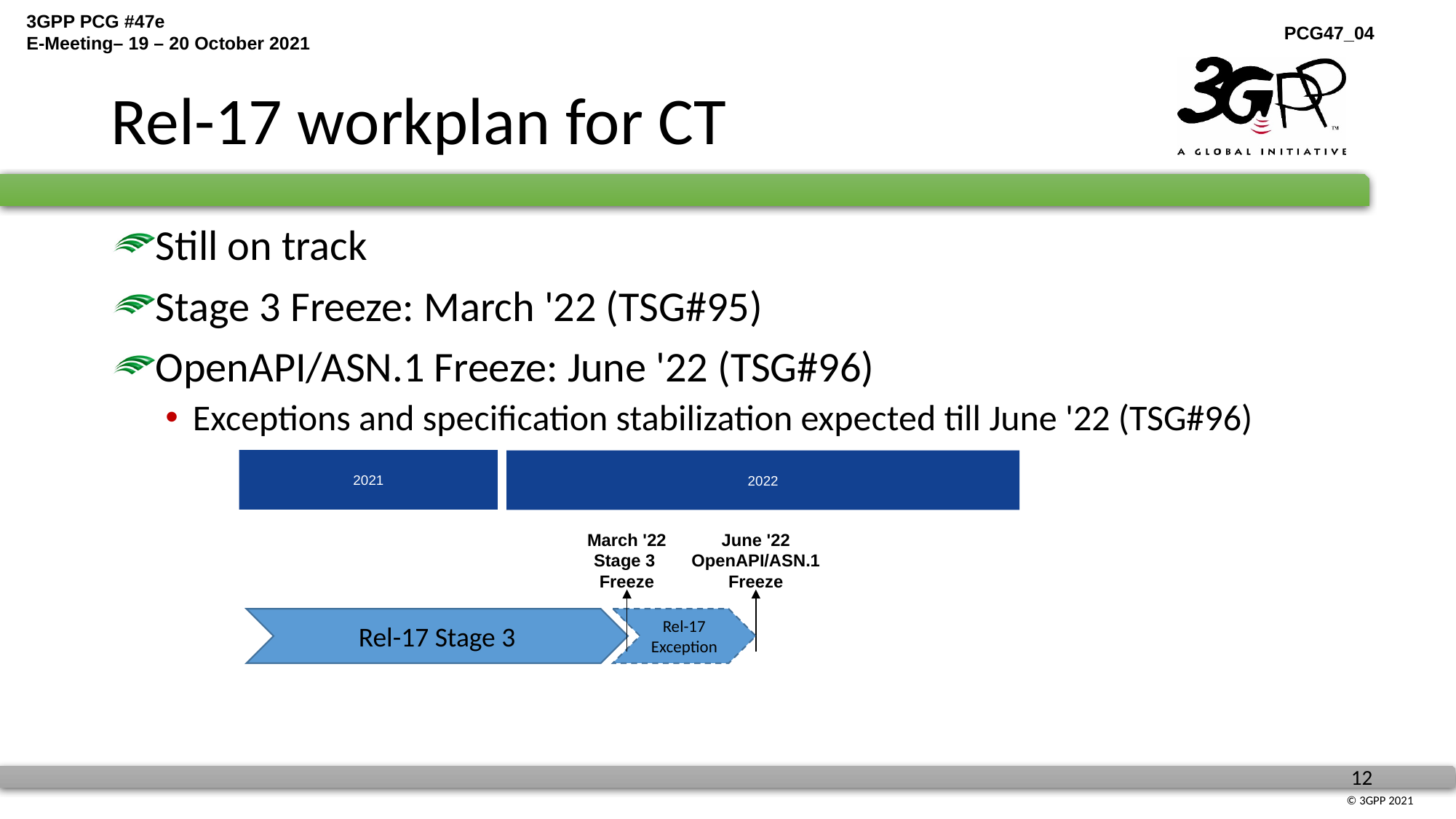

# Rel-17 workplan for CT
Still on track
Stage 3 Freeze: March '22 (TSG#95)
OpenAPI/ASN.1 Freeze: June '22 (TSG#96)
Exceptions and specification stabilization expected till June '22 (TSG#96)

2021
2022
June '22
OpenAPI/ASN.1
Freeze
March '22
Stage 3
Freeze
Rel-17 Stage 3
Rel-17
Exception